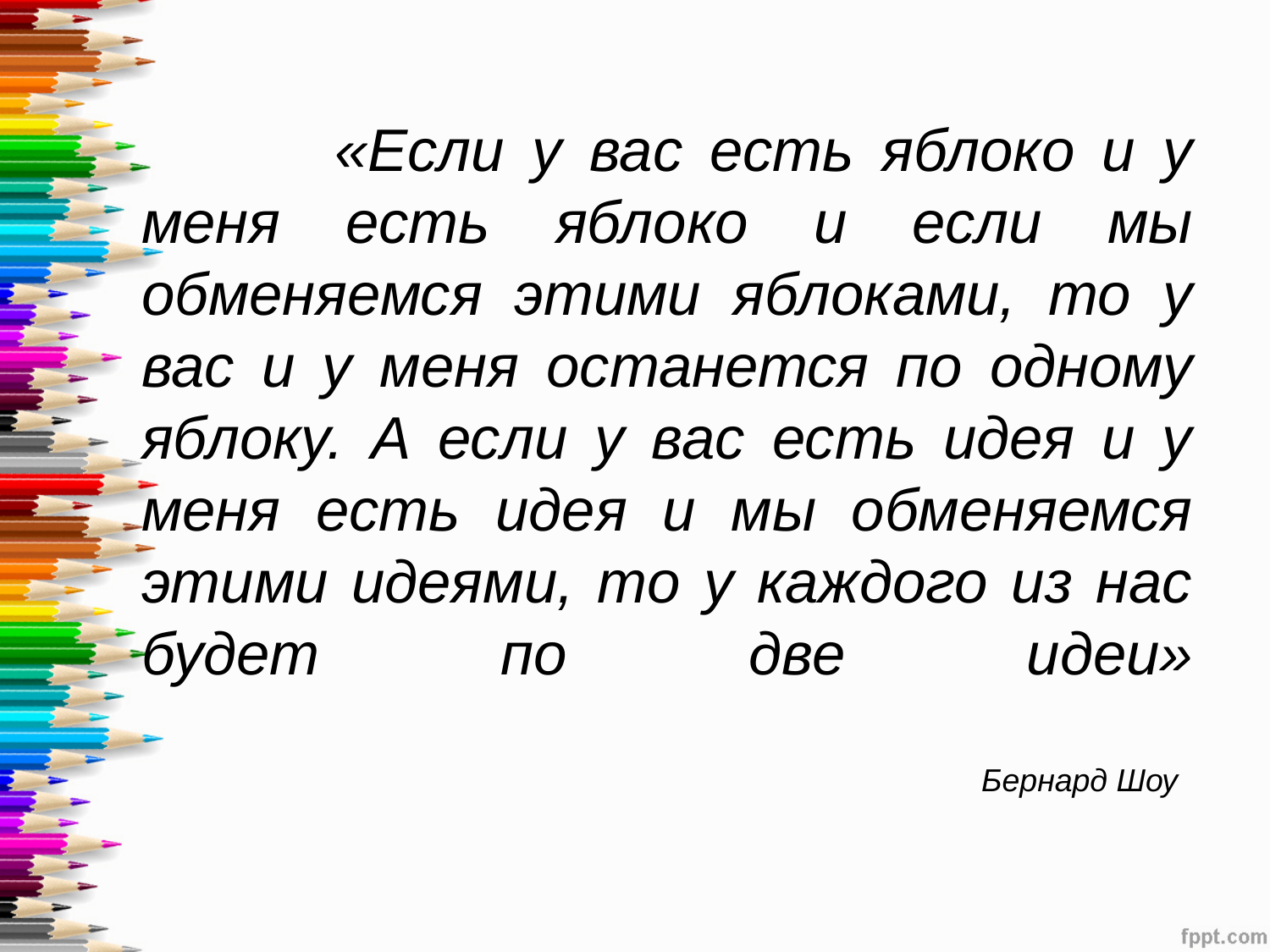

# «Если у вас есть яблоко и у меня есть яблоко и если мы обменяемся этими яблоками, то у вас и у меня останется по одному яблоку. А если у вас есть идея и у меня есть идея и мы обменяемся этими идеями, то у каждого из нас будет по две идеи»
Бернард Шоу